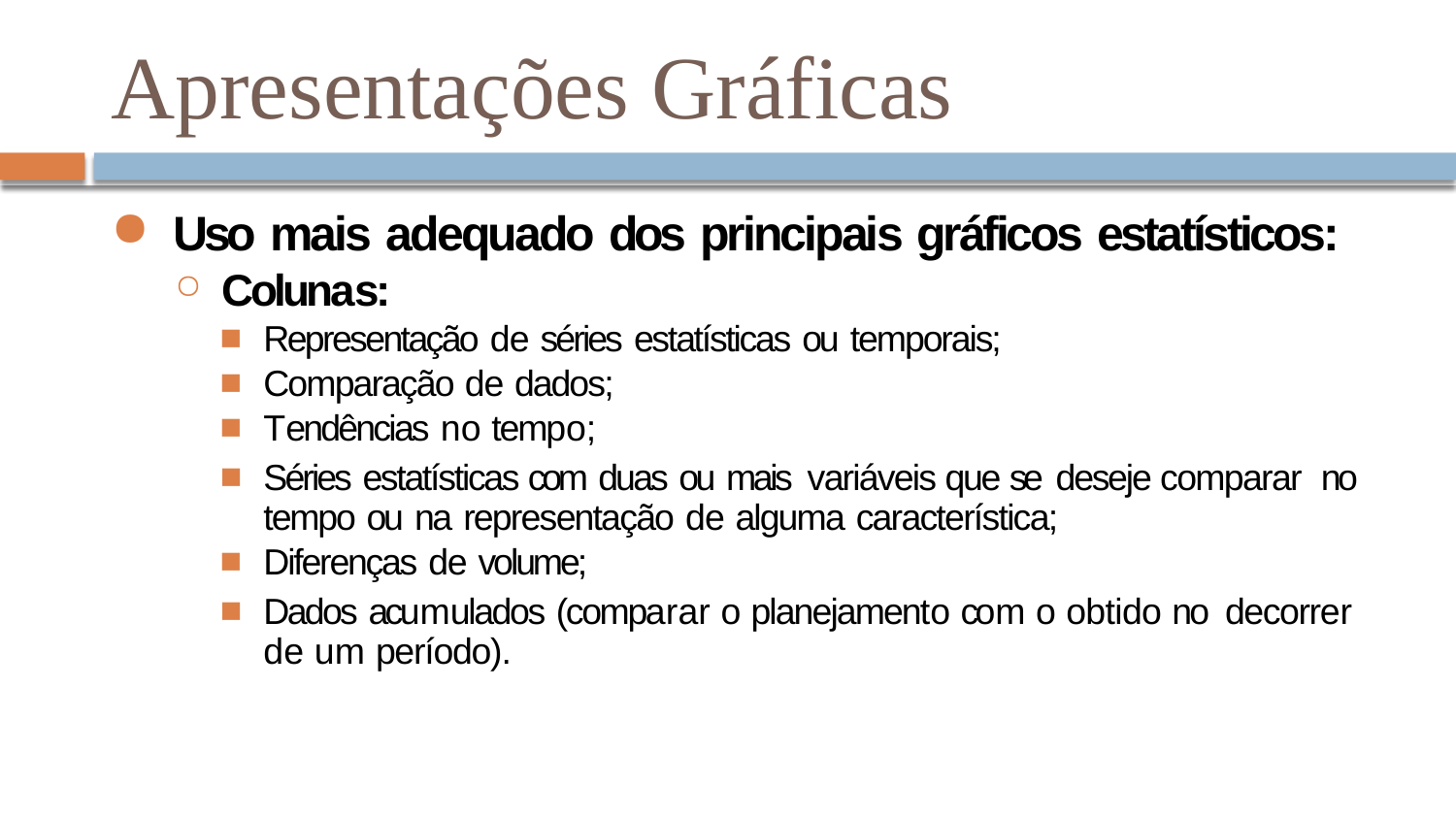

# Apresentações Gráficas
Uso mais adequado dos principais gráficos estatísticos:
Colunas:
Representação de séries estatísticas ou temporais;
Comparação de dados;
Tendências no tempo;
Séries estatísticas com duas ou mais variáveis que se deseje comparar  no tempo ou na representação de alguma característica;
Diferenças de volume;
Dados acumulados (comparar o planejamento com o obtido no  decorrer de um período).